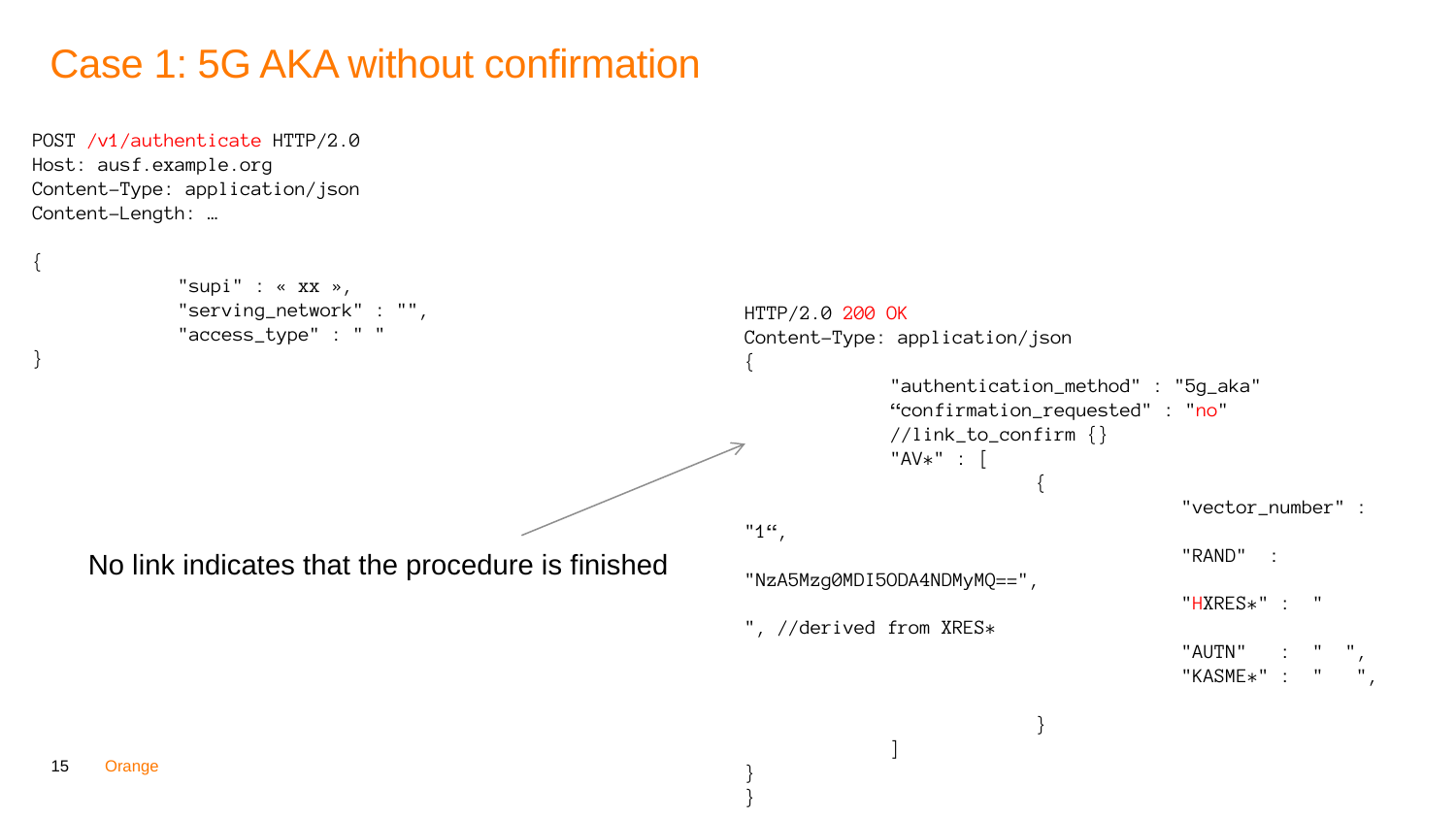

# Case 1: 5G AKA without confirmation
POST /v1/authenticate HTTP/2.0
Host: ausf.example.org
Content-Type: application/json
Content-Length: …

{
	"supi" : « xx »,
	"serving_network" : "",
	"access_type" : " "
}

HTTP/2.0 200 OK
Content-Type: application/json
{
	"authentication_method" : "5g_aka"
	“confirmation_requested" : "no"
	//link_to_confirm {}
	"AV*" : [
		{
			"vector_number" : "1“,
			"RAND"  : "NzA5Mzg0MDI5ODA4NDMyMQ==",
			"HXRES*" :  " ", //derived from XRES*
			"AUTN"   :  "  ",
			"KASME*" :  "   ",

		}
	]
}
}
No link indicates that the procedure is finished